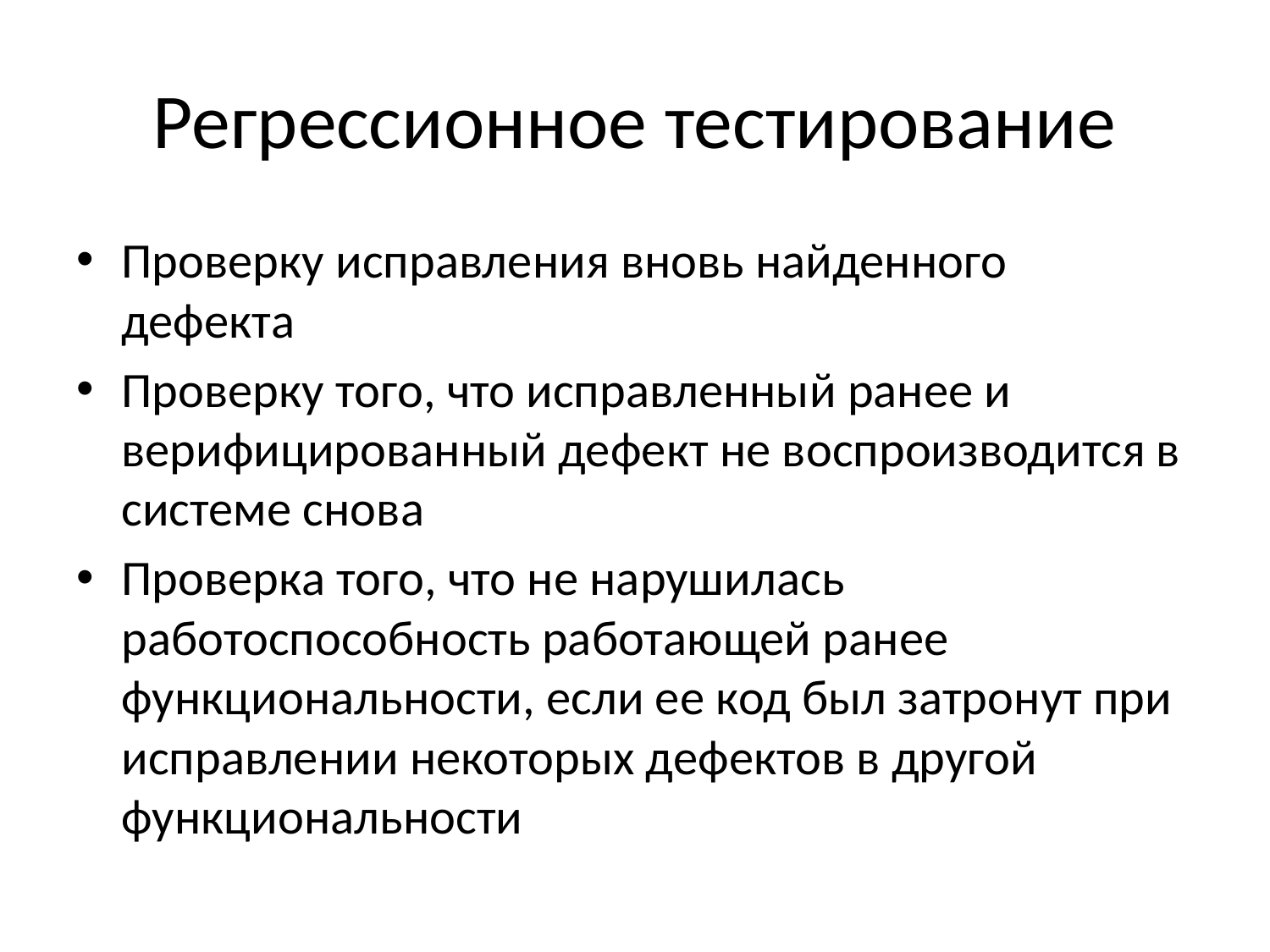

# Регрессионное тестирование
Проверку исправления вновь найденного дефекта
Проверку того, что исправленный ранее и верифицированный дефект не воспроизводится в системе снова
Проверка того, что не нарушилась работоспособность работающей ранее функциональности, если ее код был затронут при исправлении некоторых дефектов в другой функциональности